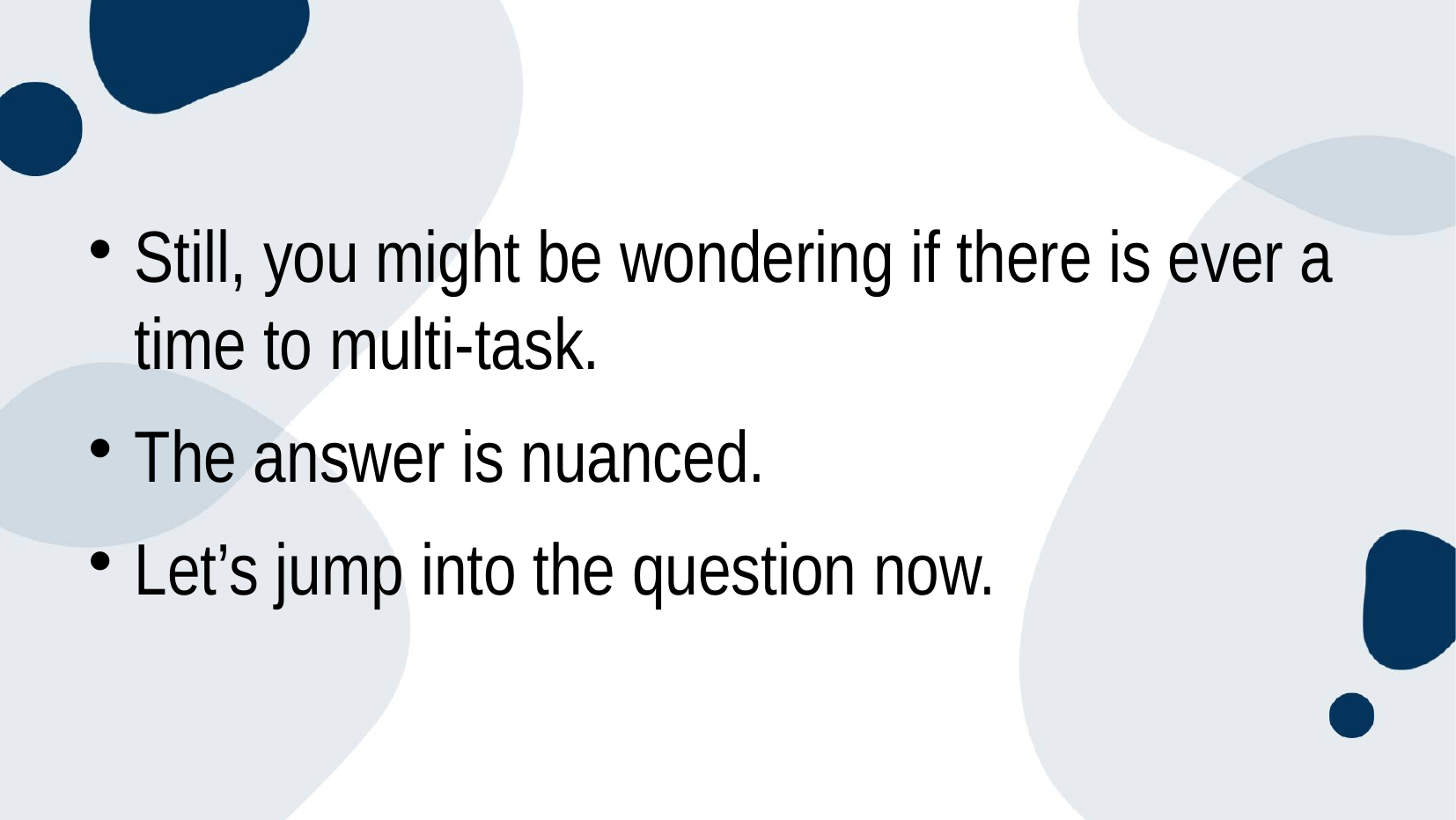

Still, you might be wondering if there is ever a time to multi-task.
The answer is nuanced.
Let’s jump into the question now.